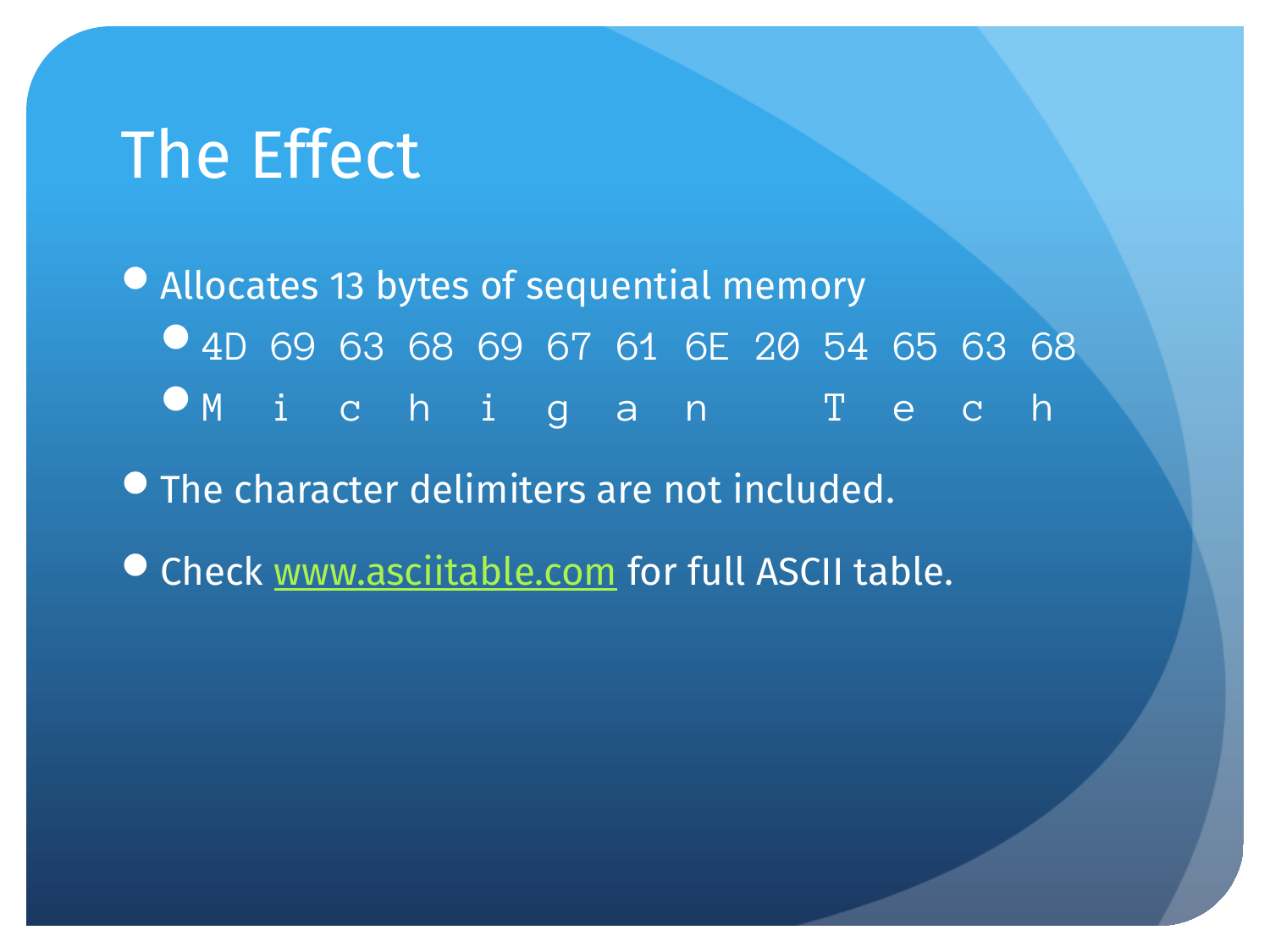

# The Effect
Allocates 13 bytes of sequential memory
4D 69 63 68 69 67 61 6E 20 54 65 63 68
M  i  c  h  i  g  a  n     T  e  c  h
The character delimiters are not included.
Check www.asciitable.com for full ASCII table.